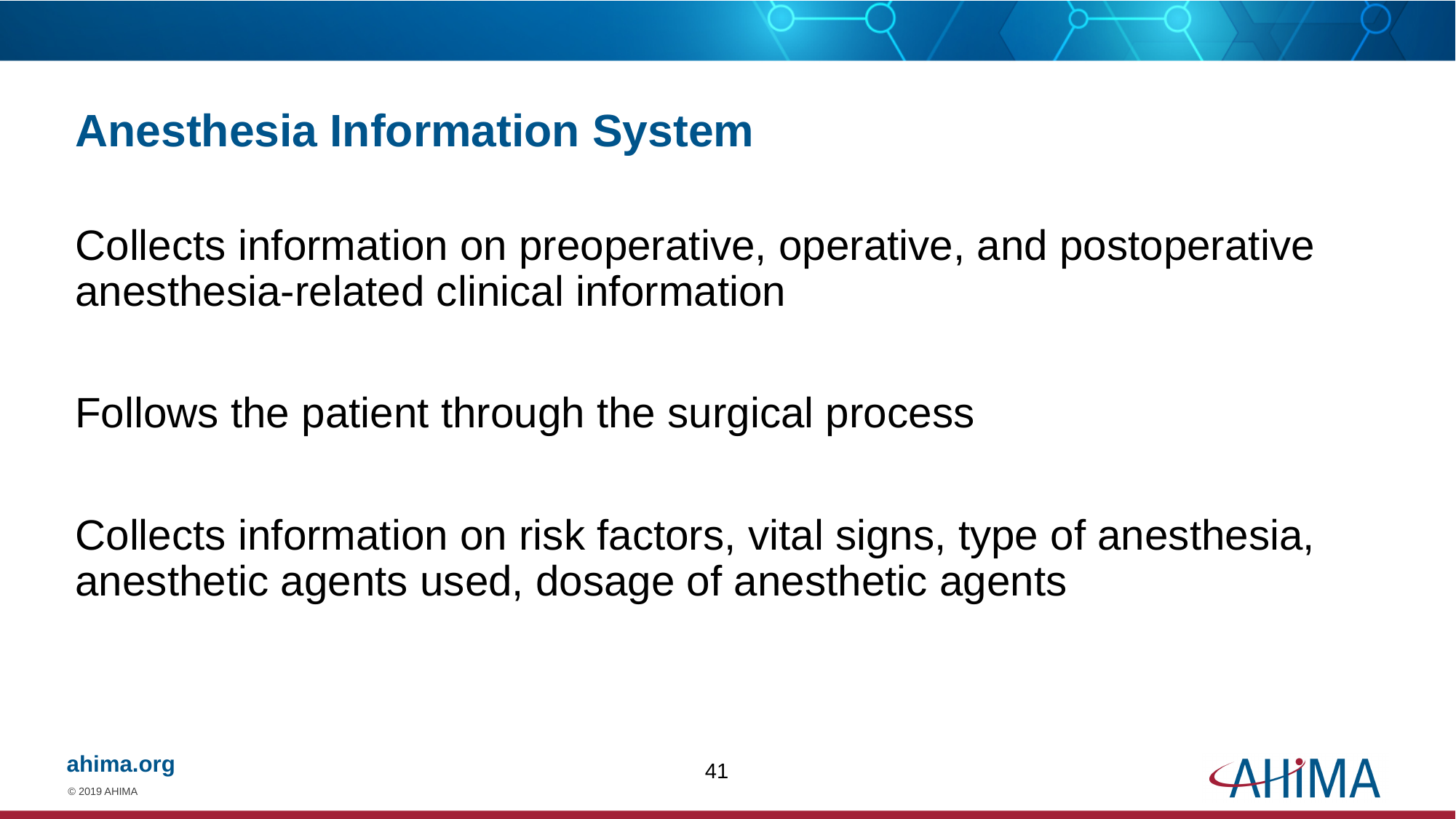

# Anesthesia Information System
Collects information on preoperative, operative, and postoperative anesthesia-related clinical information

Follows the patient through the surgical process

Collects information on risk factors, vital signs, type of anesthesia, anesthetic agents used, dosage of anesthetic agents